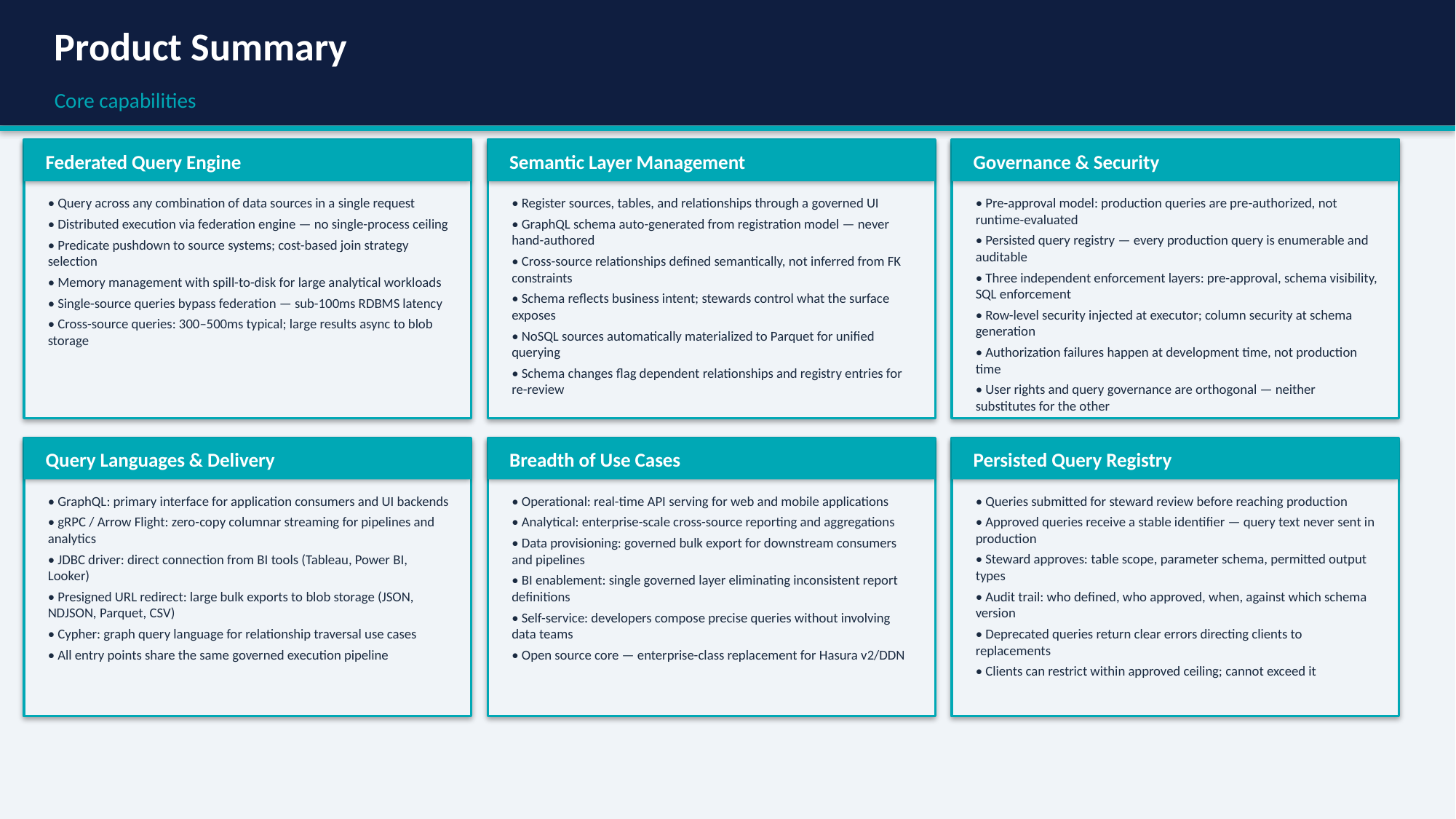

Product Summary
Core capabilities

Federated Query Engine
Semantic Layer Management
Governance & Security
• Query across any combination of data sources in a single request
• Distributed execution via federation engine — no single-process ceiling
• Predicate pushdown to source systems; cost-based join strategy selection
• Memory management with spill-to-disk for large analytical workloads
• Single-source queries bypass federation — sub-100ms RDBMS latency
• Cross-source queries: 300–500ms typical; large results async to blob storage
• Register sources, tables, and relationships through a governed UI
• GraphQL schema auto-generated from registration model — never hand-authored
• Cross-source relationships defined semantically, not inferred from FK constraints
• Schema reflects business intent; stewards control what the surface exposes
• NoSQL sources automatically materialized to Parquet for unified querying
• Schema changes flag dependent relationships and registry entries for re-review
• Pre-approval model: production queries are pre-authorized, not runtime-evaluated
• Persisted query registry — every production query is enumerable and auditable
• Three independent enforcement layers: pre-approval, schema visibility, SQL enforcement
• Row-level security injected at executor; column security at schema generation
• Authorization failures happen at development time, not production time
• User rights and query governance are orthogonal — neither substitutes for the other

Query Languages & Delivery
Breadth of Use Cases
Persisted Query Registry
• GraphQL: primary interface for application consumers and UI backends
• gRPC / Arrow Flight: zero-copy columnar streaming for pipelines and analytics
• JDBC driver: direct connection from BI tools (Tableau, Power BI, Looker)
• Presigned URL redirect: large bulk exports to blob storage (JSON, NDJSON, Parquet, CSV)
• Cypher: graph query language for relationship traversal use cases
• All entry points share the same governed execution pipeline
• Operational: real-time API serving for web and mobile applications
• Analytical: enterprise-scale cross-source reporting and aggregations
• Data provisioning: governed bulk export for downstream consumers and pipelines
• BI enablement: single governed layer eliminating inconsistent report definitions
• Self-service: developers compose precise queries without involving data teams
• Open source core — enterprise-class replacement for Hasura v2/DDN
• Queries submitted for steward review before reaching production
• Approved queries receive a stable identifier — query text never sent in production
• Steward approves: table scope, parameter schema, permitted output types
• Audit trail: who defined, who approved, when, against which schema version
• Deprecated queries return clear errors directing clients to replacements
• Clients can restrict within approved ceiling; cannot exceed it